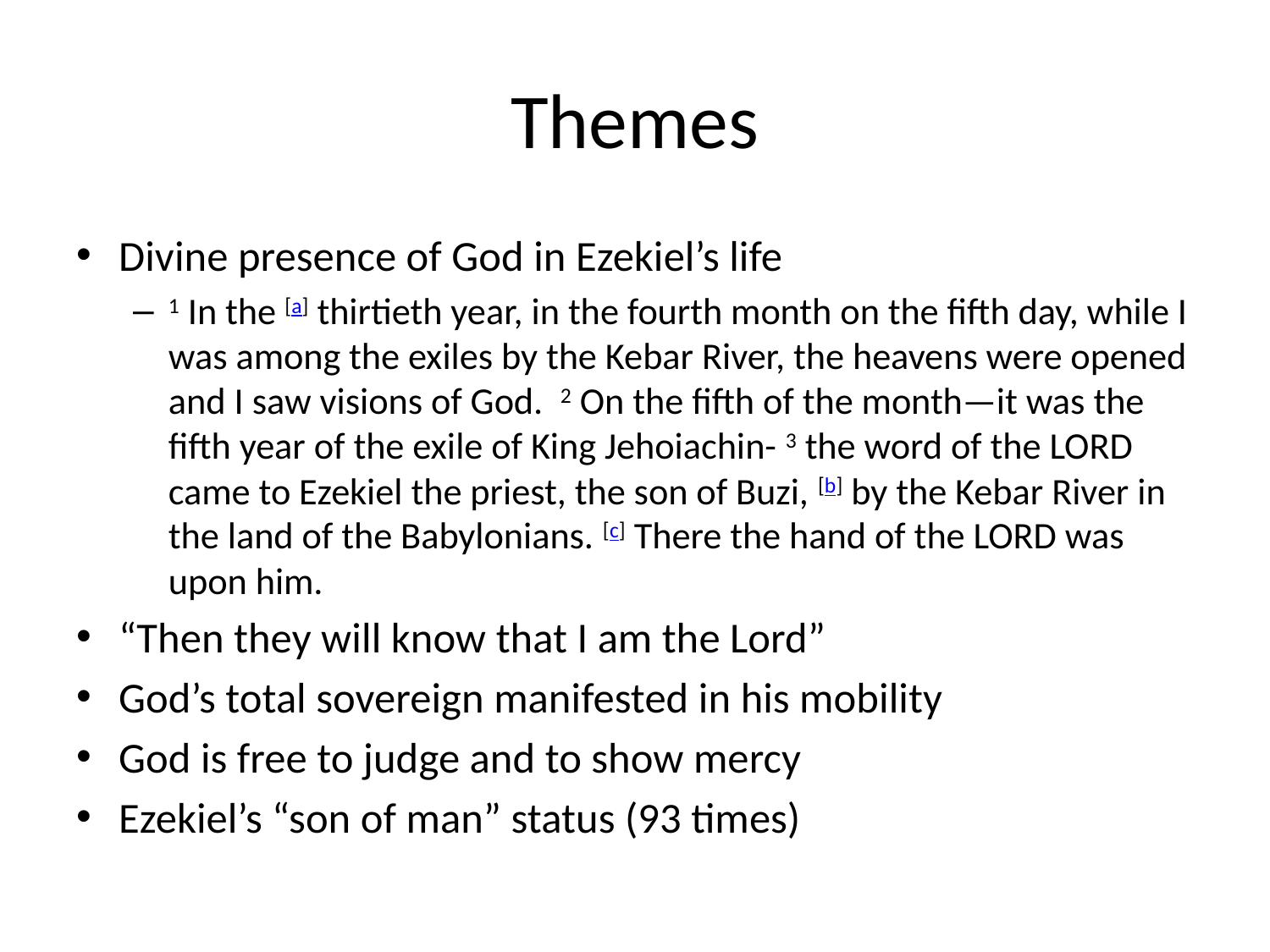

# Themes
Divine presence of God in Ezekiel’s life
1 In the [a] thirtieth year, in the fourth month on the fifth day, while I was among the exiles by the Kebar River, the heavens were opened and I saw visions of God.  2 On the fifth of the month—it was the fifth year of the exile of King Jehoiachin- 3 the word of the LORD came to Ezekiel the priest, the son of Buzi, [b] by the Kebar River in the land of the Babylonians. [c] There the hand of the LORD was upon him.
“Then they will know that I am the Lord”
God’s total sovereign manifested in his mobility
God is free to judge and to show mercy
Ezekiel’s “son of man” status (93 times)